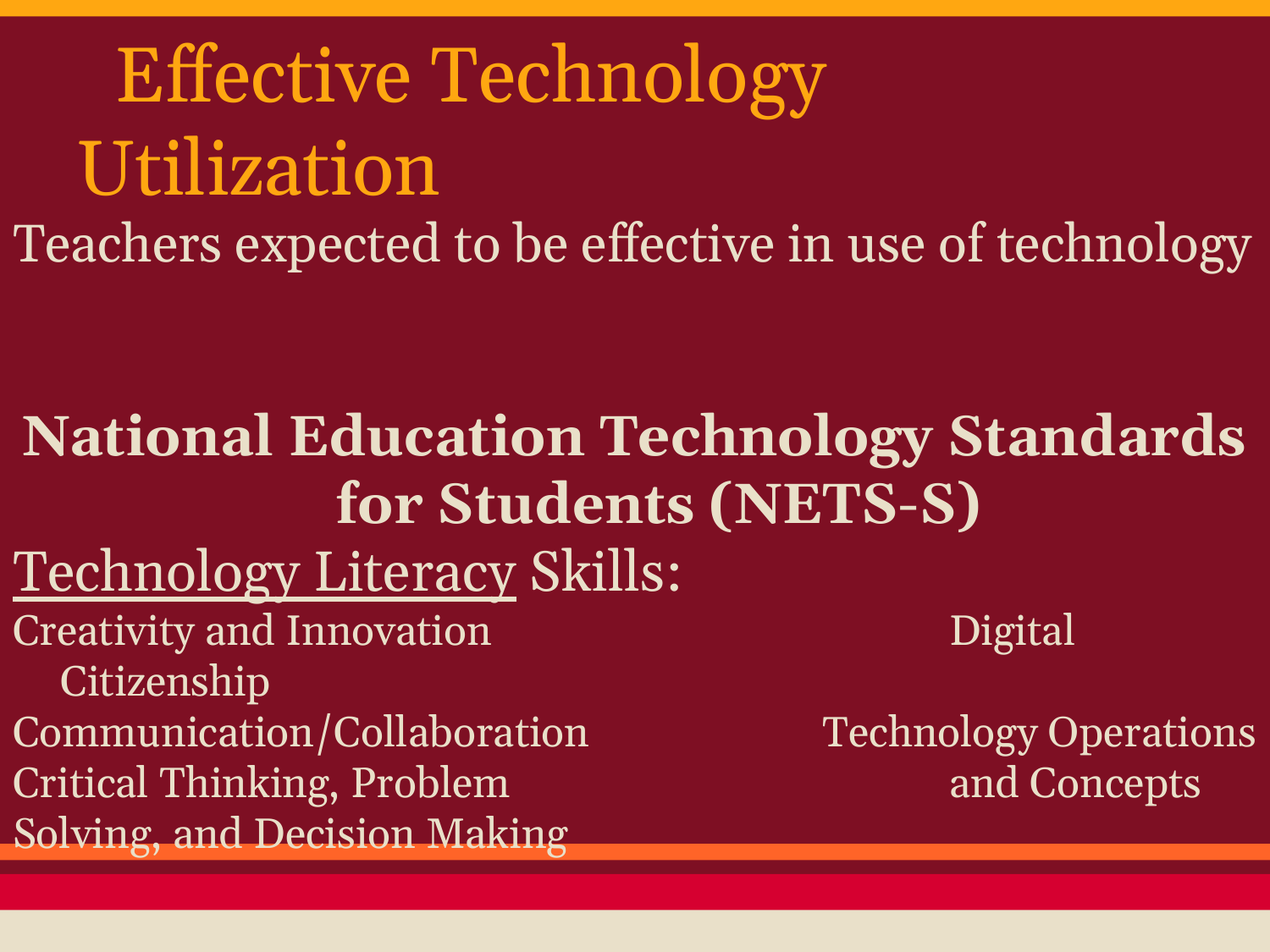

# Effective Technology Utilization
Teachers expected to be effective in use of technology

National Education Technology Standards for Students (NETS-S)
Technology Literacy Skills:
Creativity and Innovation				Digital Citizenship
Communication/Collaboration		Technology Operations
Critical Thinking, Problem				and Concepts
Solving, and Decision Making